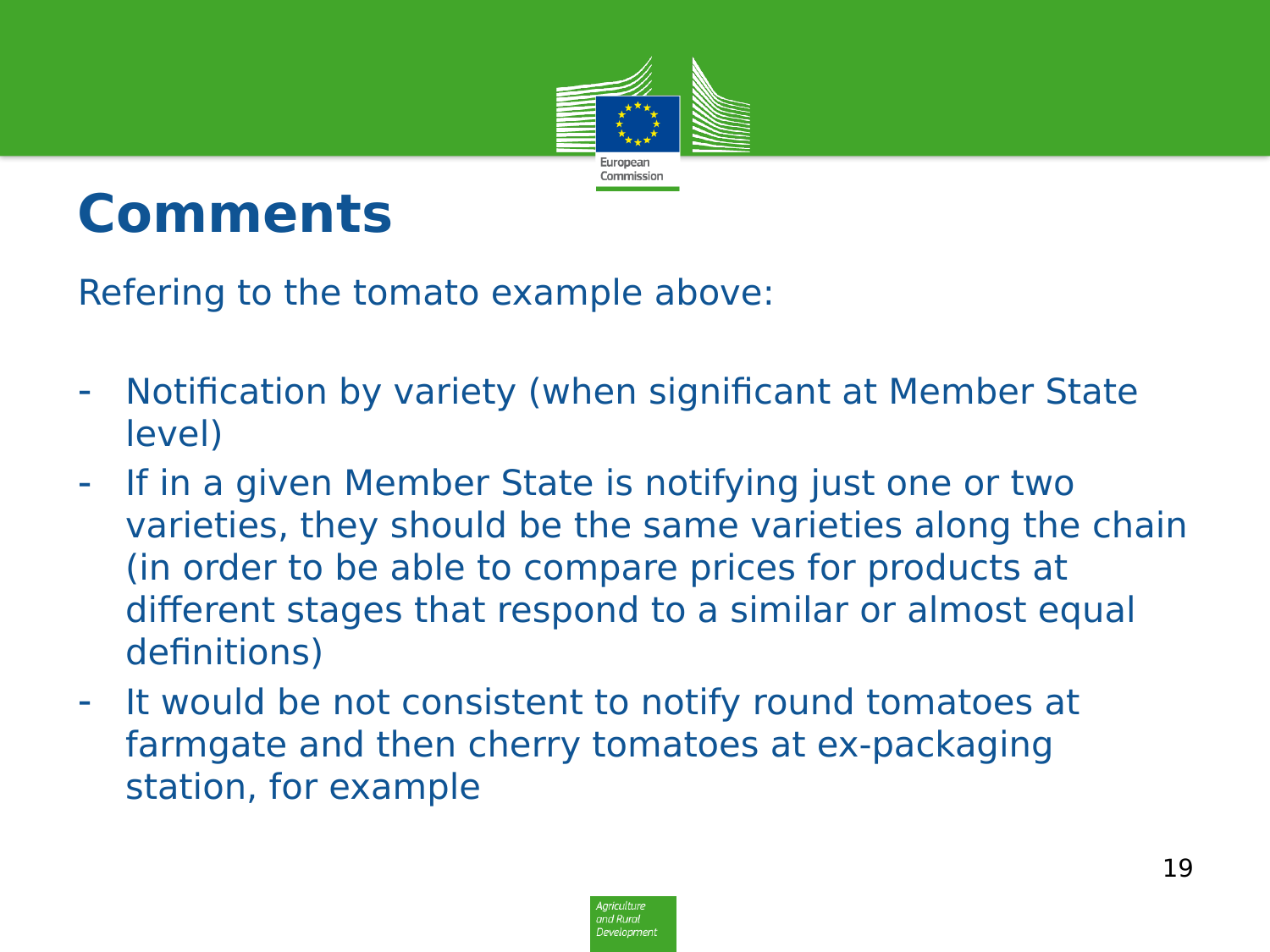

# Comments
Refering to the tomato example above:

Notification by variety (when significant at Member State level)
If in a given Member State is notifying just one or two varieties, they should be the same varieties along the chain (in order to be able to compare prices for products at different stages that respond to a similar or almost equal definitions)
It would be not consistent to notify round tomatoes at farmgate and then cherry tomatoes at ex-packaging station, for example

19